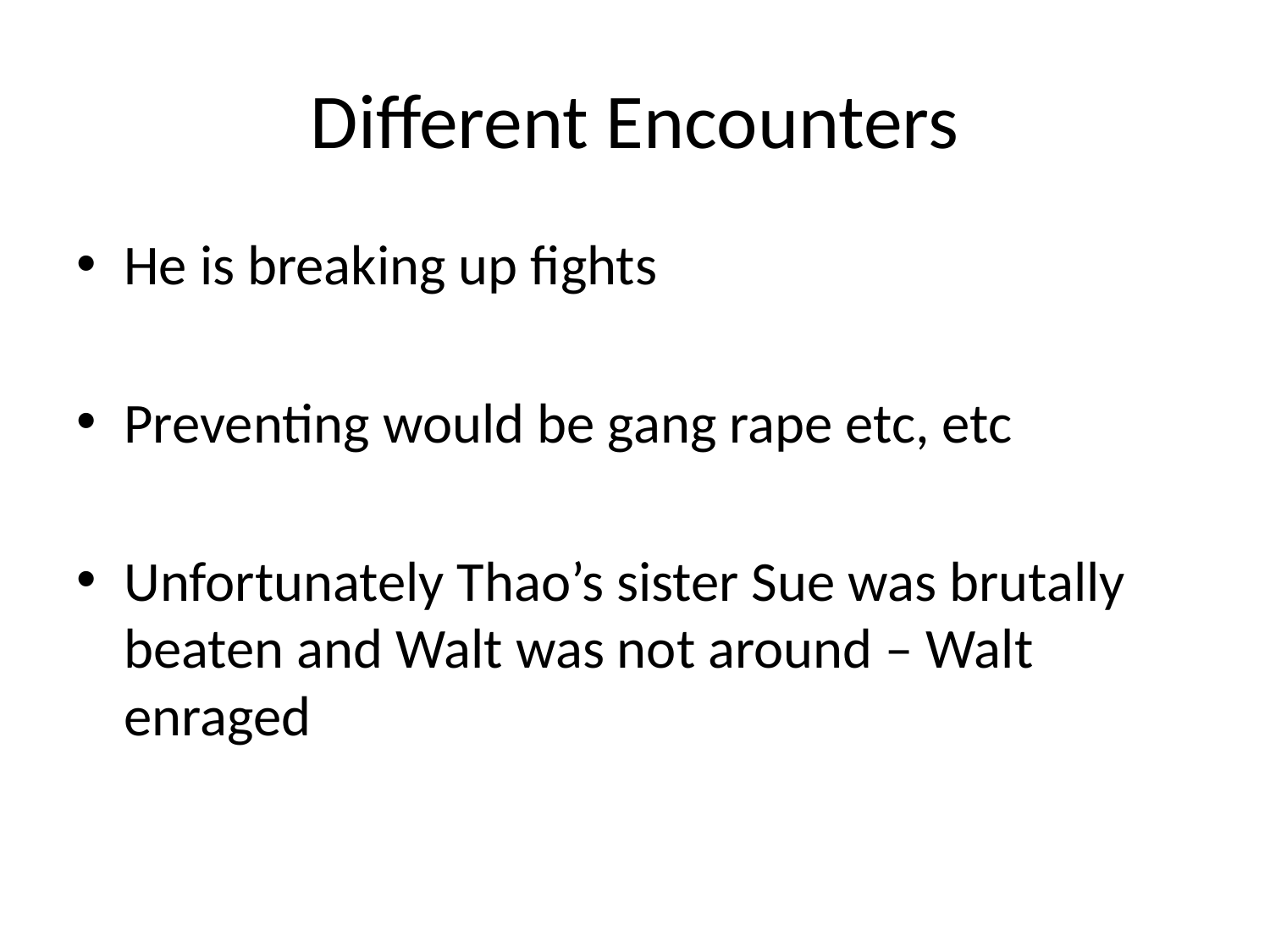

# Different Encounters
He is breaking up fights

Preventing would be gang rape etc, etc

Unfortunately Thao’s sister Sue was brutally beaten and Walt was not around – Walt enraged